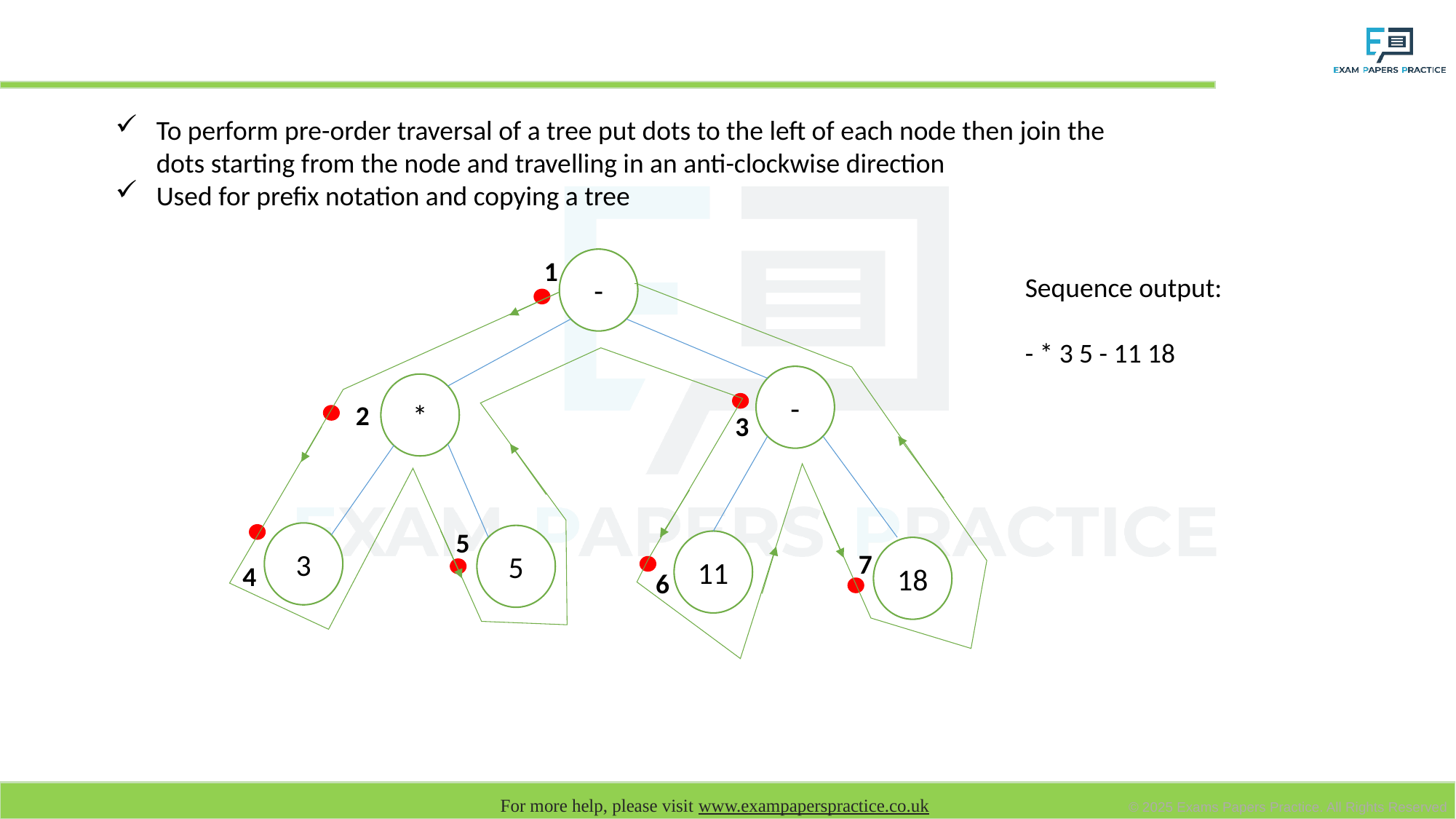

# Pre-order traversal
To perform pre-order traversal of a tree put dots to the left of each node then join the dots starting from the node and travelling in an anti-clockwise direction
Used for prefix notation and copying a tree
1
-
Sequence output:

- * 3 5 - 11 18

-
*
2

3

5
3

5
11
18
7
4

6